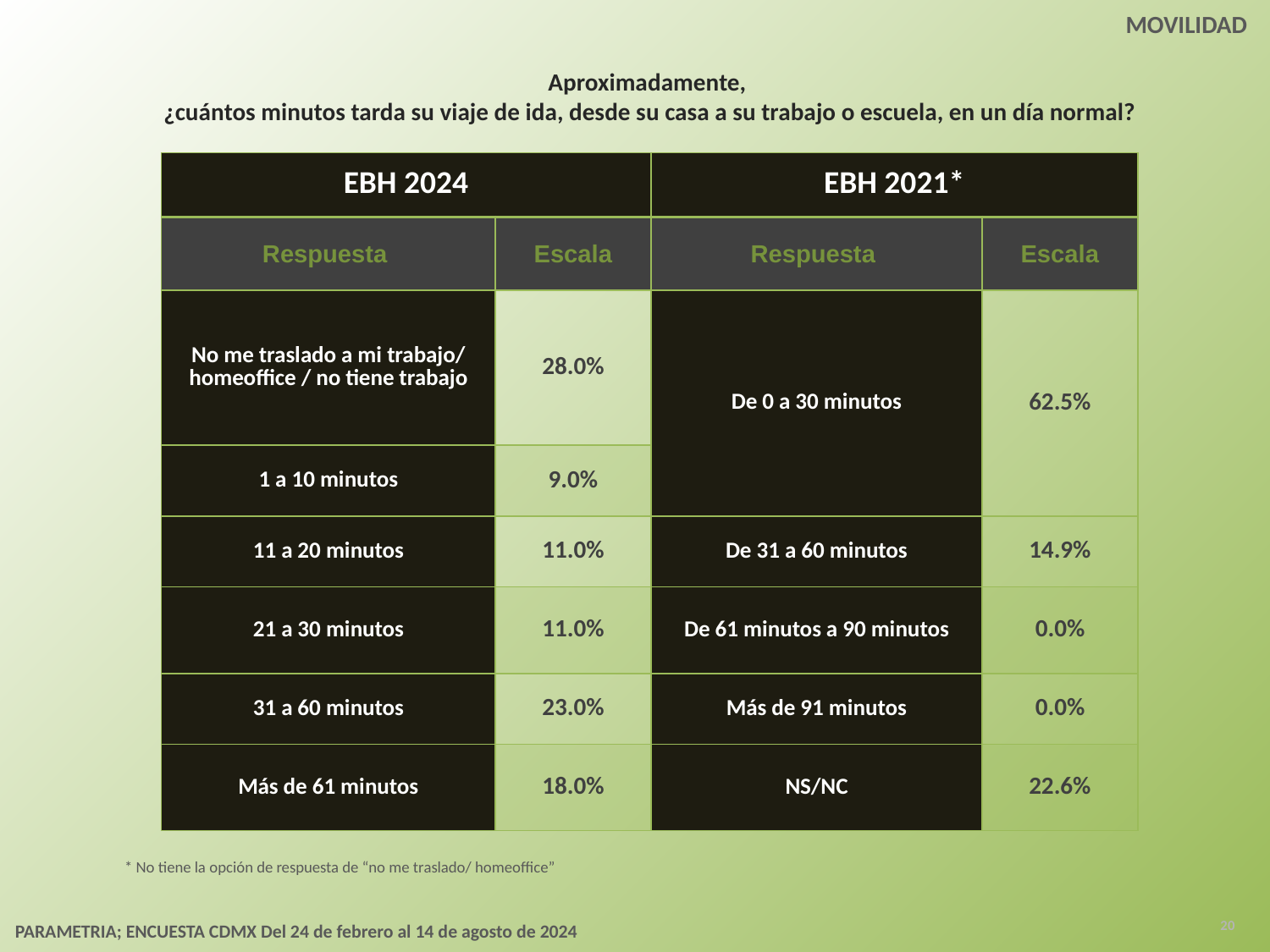

MOVILIDAD
Aproximadamente,
¿cuántos minutos tarda su viaje de ida, desde su casa a su trabajo o escuela, en un día normal?
| EBH 2024 |  | EBH 2021\* |  |
| --- | --- | --- | --- |
| Respuesta | Escala | Respuesta | Escala |
| No me traslado a mi trabajo/ homeoffice / no tiene trabajo | 28.0% | De 0 a 30 minutos | 62.5% |
| 1 a 10 minutos | 9.0% |  |  |
| 11 a 20 minutos | 11.0% | De 31 a 60 minutos | 14.9% |
| 21 a 30 minutos | 11.0% | De 61 minutos a 90 minutos | 0.0% |
| 31 a 60 minutos | 23.0% | Más de 91 minutos | 0.0% |
| Más de 61 minutos | 18.0% | NS/NC | 22.6% |
* No tiene la opción de respuesta de “no me traslado/ homeoffice”
20
PARAMETRIA; ENCUESTA CDMX Del 24 de febrero al 14 de agosto de 2024